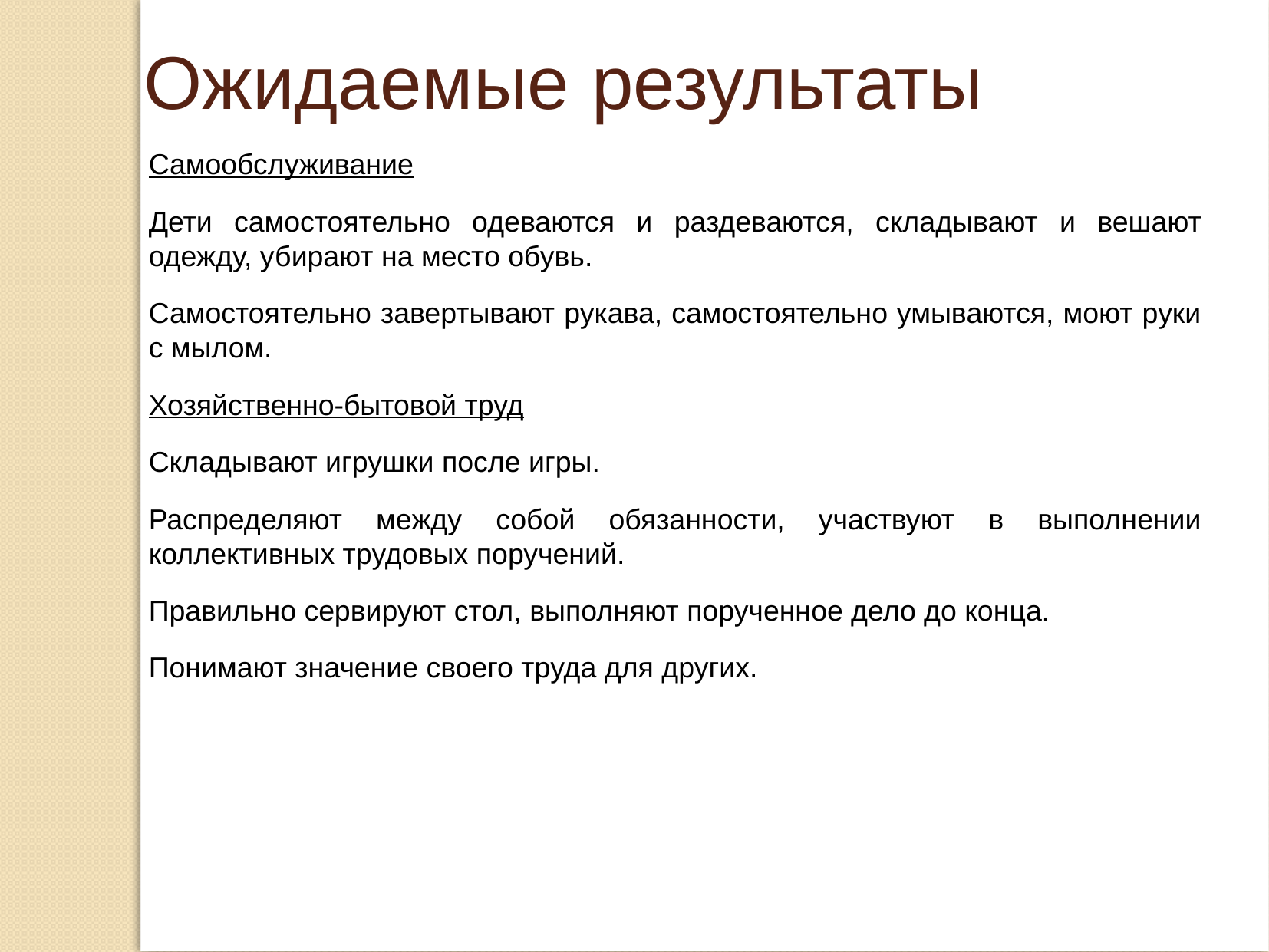

Ожидаемые результаты
Самообслуживание
Дети самостоятельно одеваются и раздеваются, складывают и вешают одежду, убирают на место обувь.
Самостоятельно завертывают рукава, самостоятельно умываются, моют руки с мылом.
Хозяйственно-бытовой труд
Складывают игрушки после игры.
Распределяют между собой обязанности, участвуют в выполнении коллективных трудовых поручений.
Правильно сервируют стол, выполняют порученное дело до конца.
Понимают значение своего труда для других.